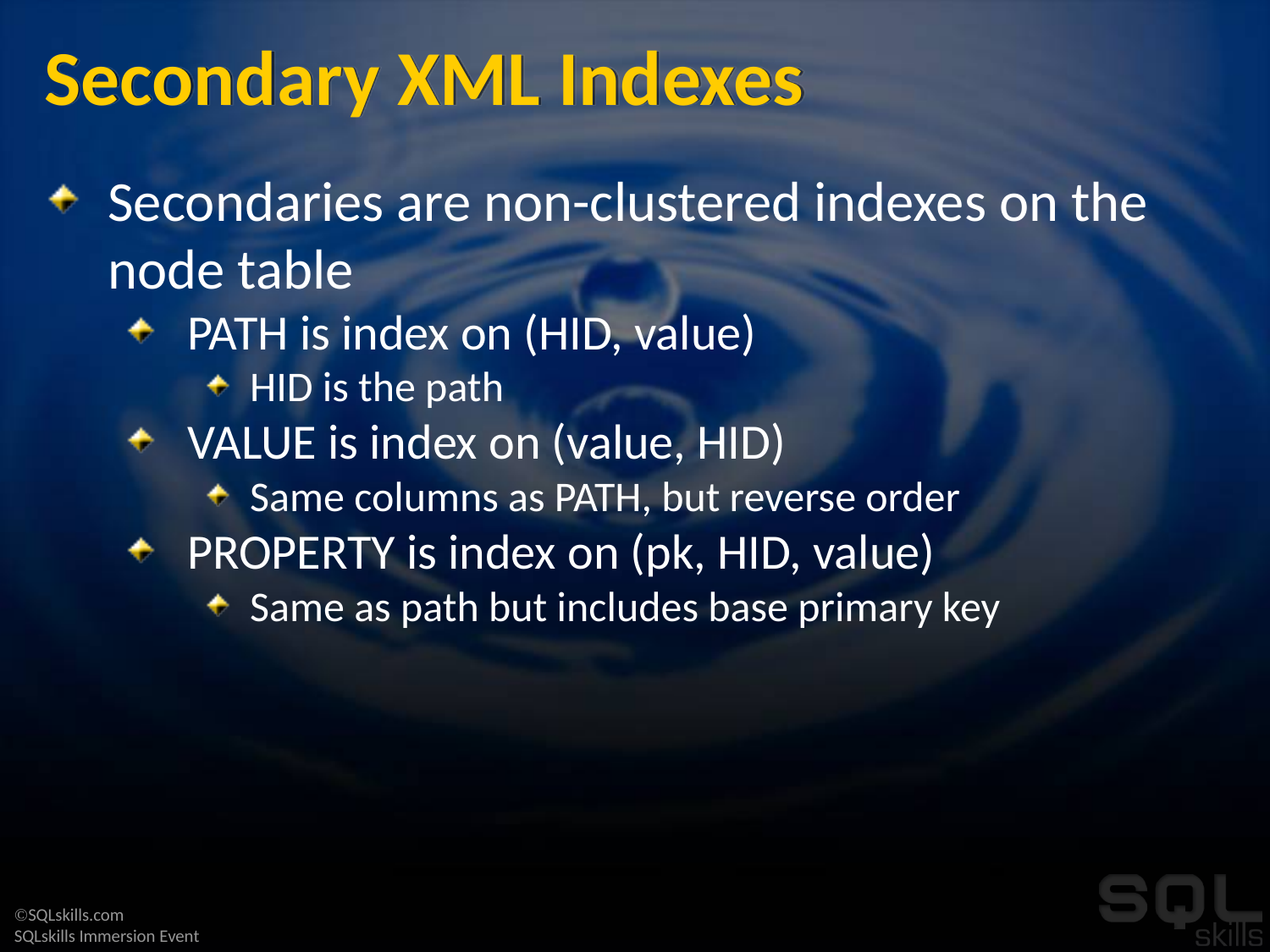

# Secondary XML Indexes
Secondaries are non-clustered indexes on the node table
PATH is index on (HID, value)
HID is the path
VALUE is index on (value, HID)
Same columns as PATH, but reverse order
PROPERTY is index on (pk, HID, value)
Same as path but includes base primary key